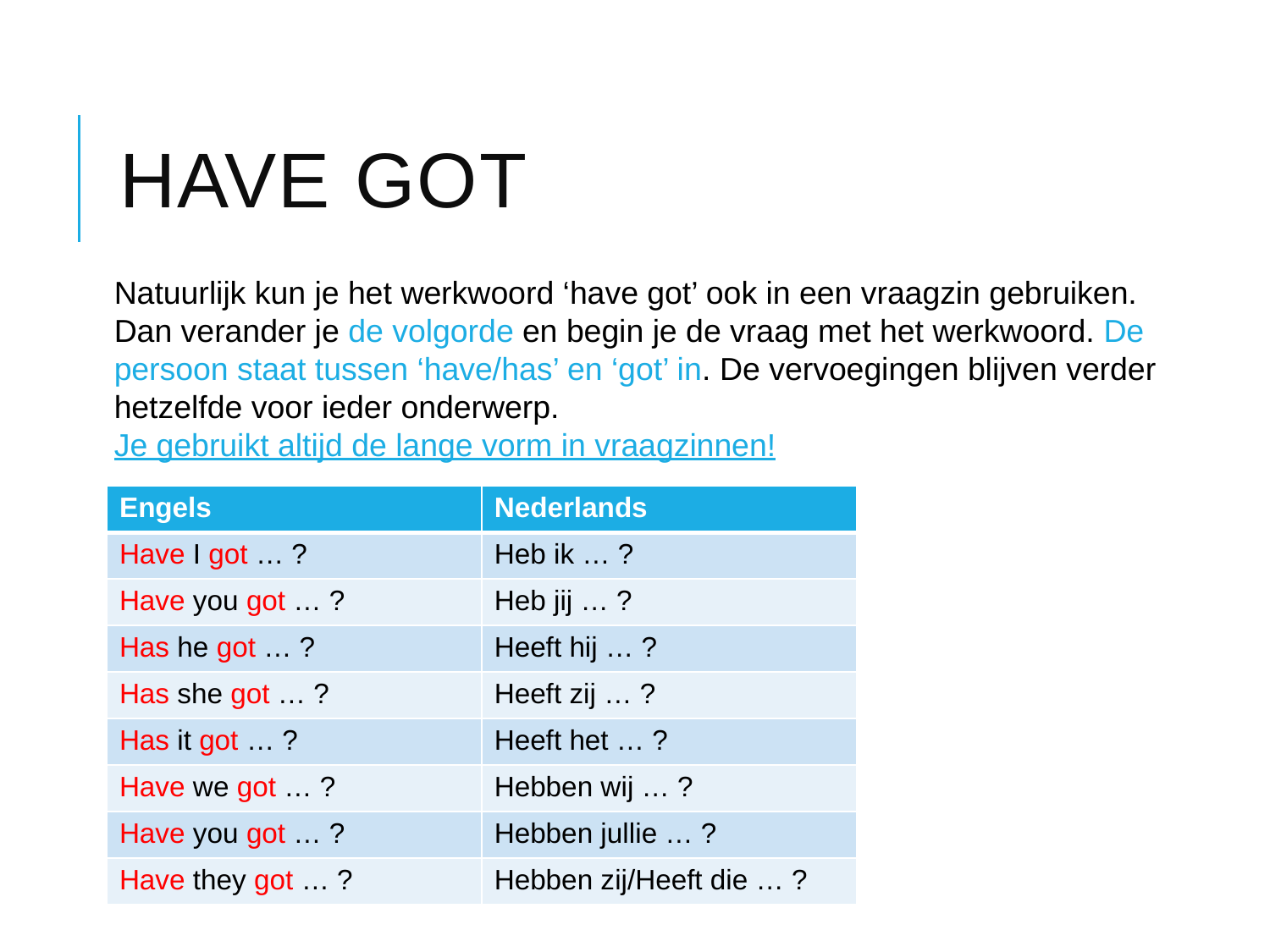

# HAVE GOT
Natuurlijk kun je het werkwoord ‘have got’ ook in een vraagzin gebruiken. Dan verander je de volgorde en begin je de vraag met het werkwoord. De persoon staat tussen ‘have/has’ en ‘got’ in. De vervoegingen blijven verder hetzelfde voor ieder onderwerp.
Je gebruikt altijd de lange vorm in vraagzinnen!
| Engels | Nederlands |
| --- | --- |
| Have I got … ? | Heb ik … ? |
| Have you got … ? | Heb jij … ? |
| Has he got … ? | Heeft hij … ? |
| Has she got … ? | Heeft zij … ? |
| Has it got … ? | Heeft het … ? |
| Have we got … ? | Hebben wij … ? |
| Have you got … ? | Hebben jullie … ? |
| Have they got … ? | Hebben zij/Heeft die … ? |